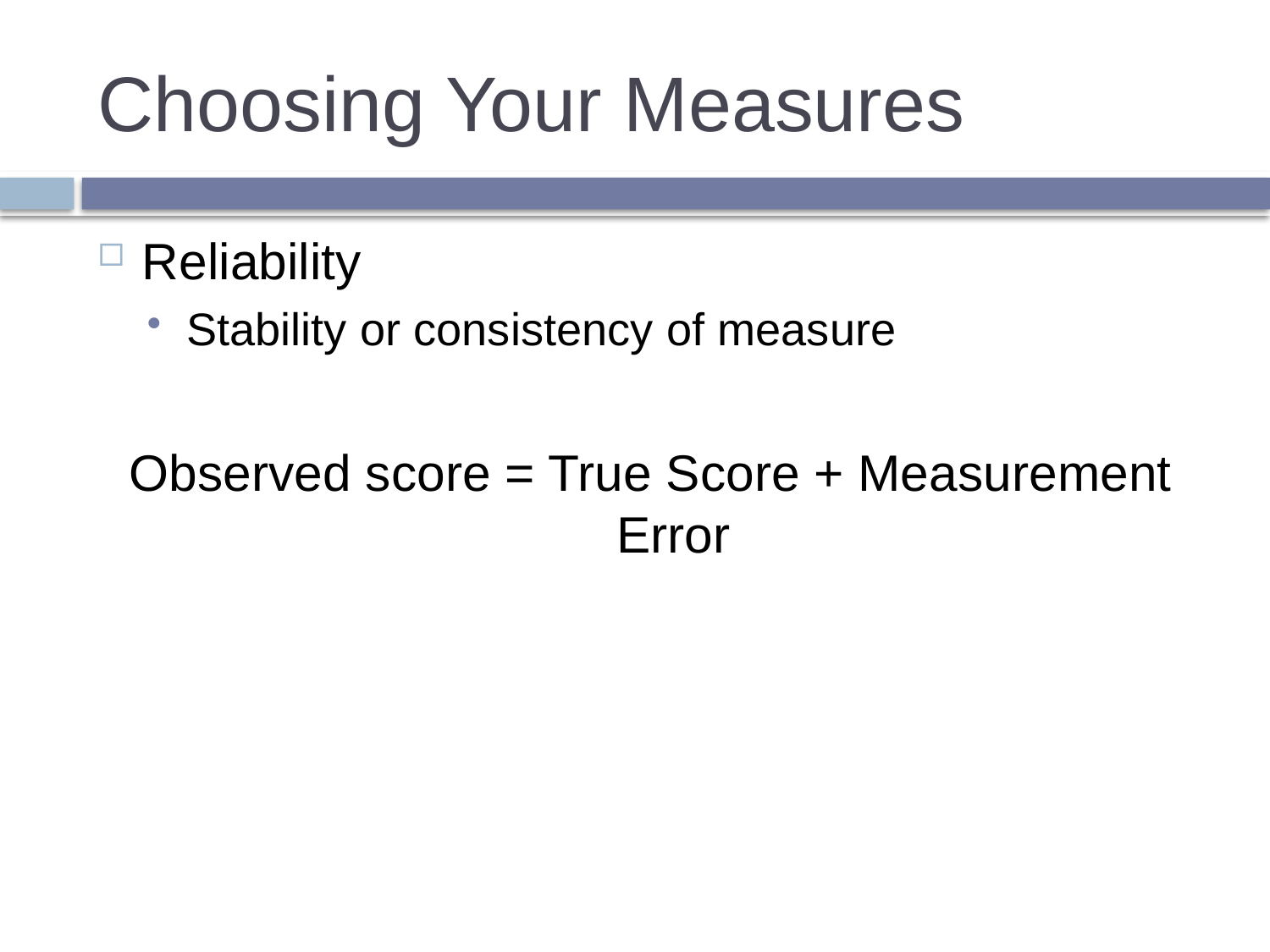

# Choosing Your Measures
Reliability
Stability or consistency of measure

Observed score = True Score + Measurement Error